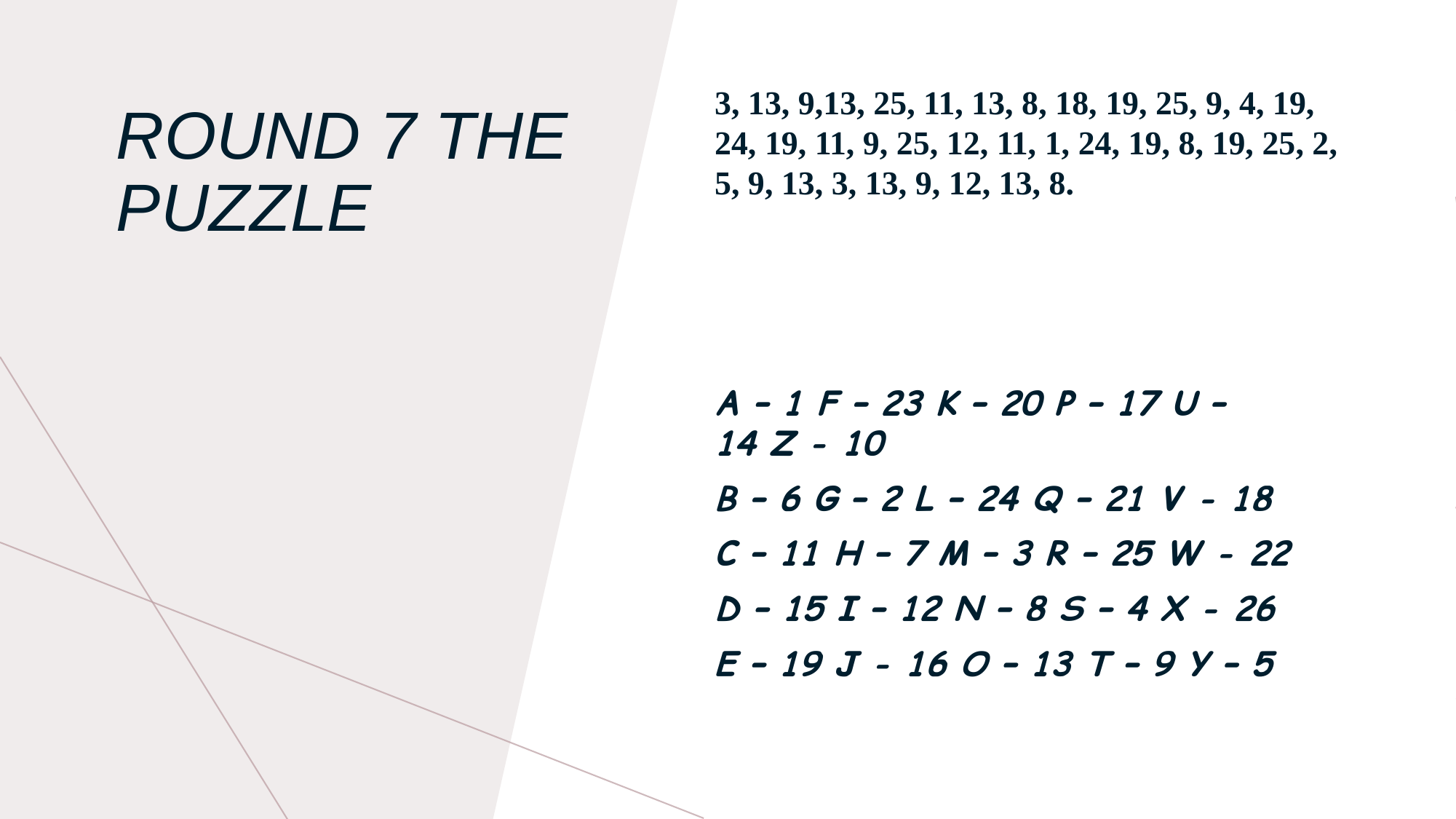

3, 13, 9,13, 25, 11, 13, 8, 18, 19, 25, 9, 4, 19, 24, 19, 11, 9, 25, 12, 11, 1, 24, 19, 8, 19, 25, 2, 5, 9, 13, 3, 13, 9, 12, 13, 8.

A – 1 F – 23 K – 20 P – 17 U – 14 Z - 10
B – 6 G – 2 L – 24 Q – 21 V - 18
C – 11 H – 7 M – 3 R – 25 W - 22
D – 15 I – 12 N – 8 S – 4 X - 26
E – 19 J - 16 O – 13 T – 9 Y – 5

# Round 7 The puzzle